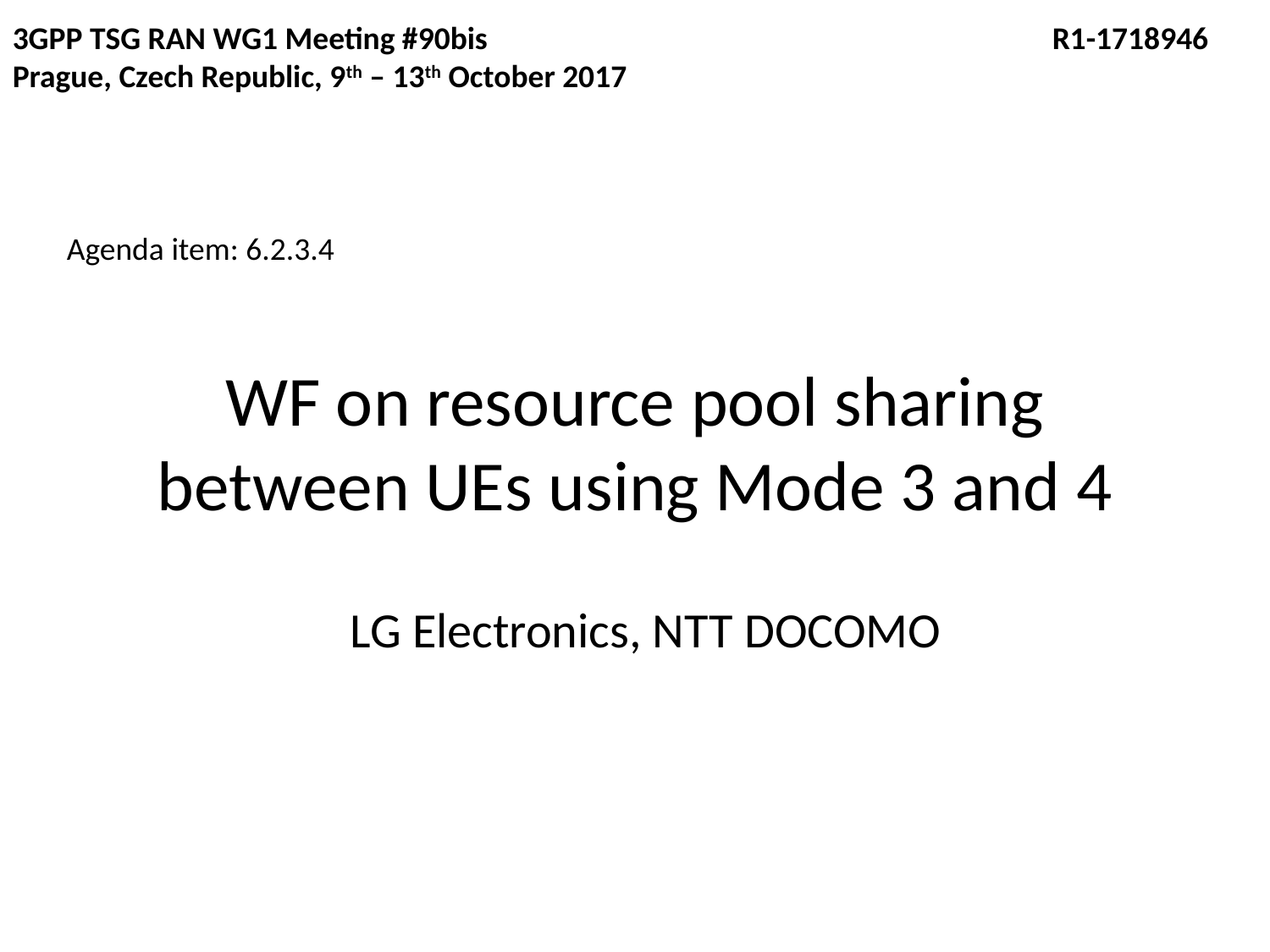

3GPP TSG RAN WG1 Meeting #90bis				                     R1-1718946
Prague, Czech Republic, 9th – 13th October 2017
Agenda item: 6.2.3.4
# WF on resource pool sharing between UEs using Mode 3 and 4
LG Electronics, NTT DOCOMO